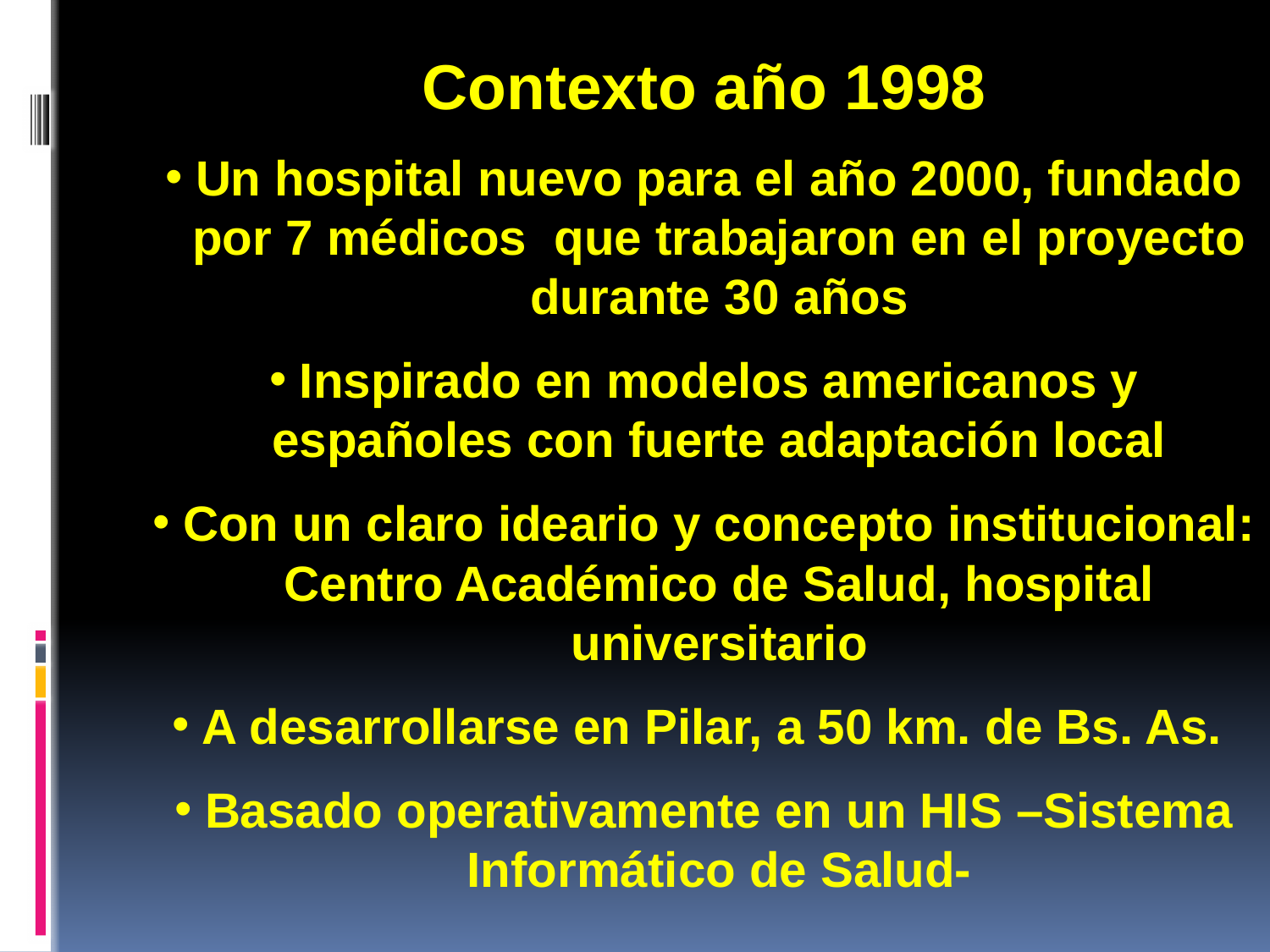

Contexto año 1998
Un hospital nuevo para el año 2000, fundado por 7 médicos  que trabajaron en el proyecto durante 30 años
Inspirado en modelos americanos y españoles con fuerte adaptación local
Con un claro ideario y concepto institucional: Centro Académico de Salud, hospital universitario
A desarrollarse en Pilar, a 50 km. de Bs. As.
Basado operativamente en un HIS –Sistema Informático de Salud-